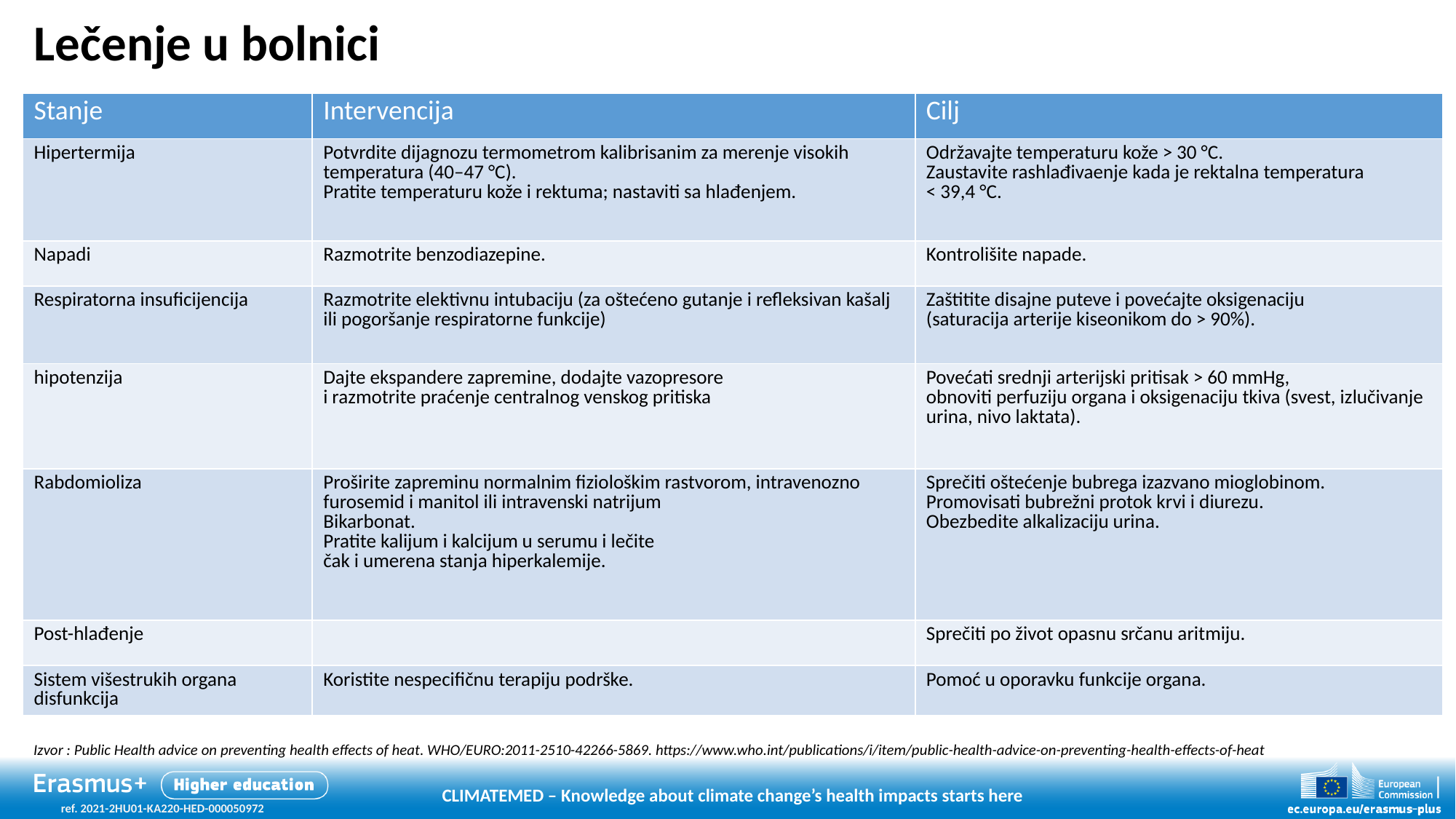

# Lečenje u bolnici
| Stanje | Intervencija | Cilj |
| --- | --- | --- |
| Hipertermija | Potvrdite dijagnozu termometrom kalibrisanim za merenje visokih temperatura (40–47 °C). Pratite temperaturu kože i rektuma; nastaviti sa hlađenjem. | Održavajte temperaturu kože > 30 °C. Zaustavite rashlađivaenje kada je rektalna temperatura < 39,4 °C. |
| Napadi | Razmotrite benzodiazepine. | Kontrolišite napade. |
| Respiratorna insuficijencija | Razmotrite elektivnu intubaciju (za oštećeno gutanje i refleksivan kašalj ili pogoršanje respiratorne funkcije) | Zaštitite disajne puteve i povećajte oksigenaciju (saturacija arterije kiseonikom do > 90%). |
| hipotenzija | Dajte ekspandere zapremine, dodajte vazopresore i razmotrite praćenje centralnog venskog pritiska | Povećati srednji arterijski pritisak > 60 mmHg, obnoviti perfuziju organa i oksigenaciju tkiva (svest, izlučivanje urina, nivo laktata). |
| Rabdomioliza | Proširite zapreminu normalnim fiziološkim rastvorom, intravenozno furosemid i manitol ili intravenski natrijum Bikarbonat. Pratite kalijum i kalcijum u serumu i lečite čak i umerena stanja hiperkalemije. | Sprečiti oštećenje bubrega izazvano mioglobinom. Promovisati bubrežni protok krvi i diurezu. Obezbedite alkalizaciju urina. |
| Post-hlađenje |  | Sprečiti po život opasnu srčanu aritmiju. |
| Sistem višestrukih organa disfunkcija | Koristite nespecifičnu terapiju podrške. | Pomoć u oporavku funkcije organa. |
Izvor : Public Health advice on preventing health effects of heat. WHO/EURO:2011-2510-42266-5869. https://www.who.int/publications/i/item/public-health-advice-on-preventing-health-effects-of-heat